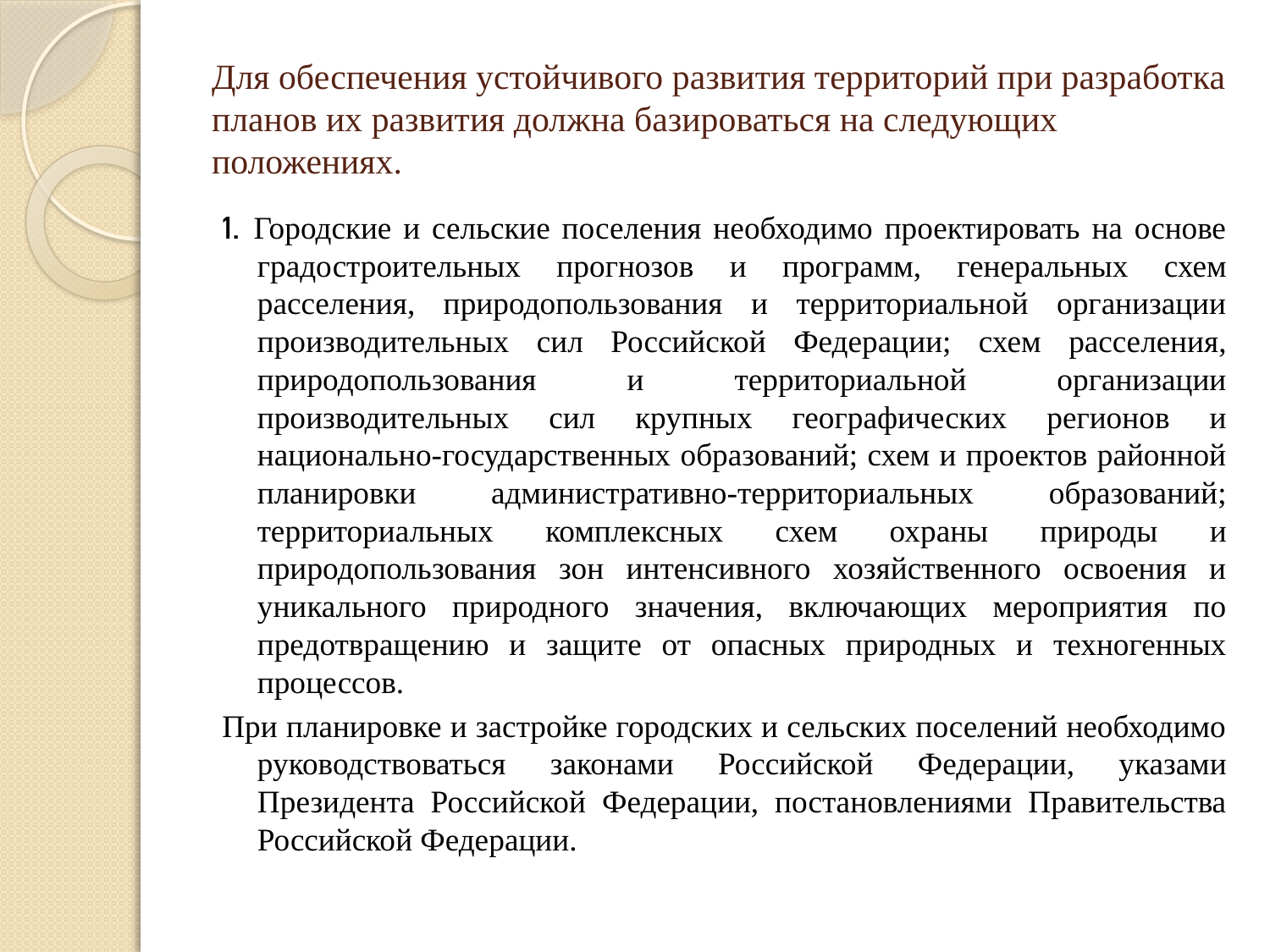

# Для обеспечения устойчивого развития территорий при разработка планов их развития должна базироваться на следующих положениях.
1. Городские и сельские поселения необходимо проектировать на основе градостроительных прогнозов и программ, генеральных схем расселения, природопользования и территориальной организации производительных сил Российской Федерации; схем расселения, природопользования и территориальной организации производительных сил крупных географических регионов и национально-государственных образований; схем и проектов районной планировки административно-территориальных образований; территориальных комплексных схем охраны природы и природопользования зон интенсивного хозяйственного освоения и уникального природного значения, включающих мероприятия по предотвращению и защите от опасных природных и техногенных процессов.
При планировке и застройке городских и сельских поселений необходимо руководствоваться законами Российской Федерации, указами Президента Российской Федерации, постановлениями Правительства Российской Федерации.